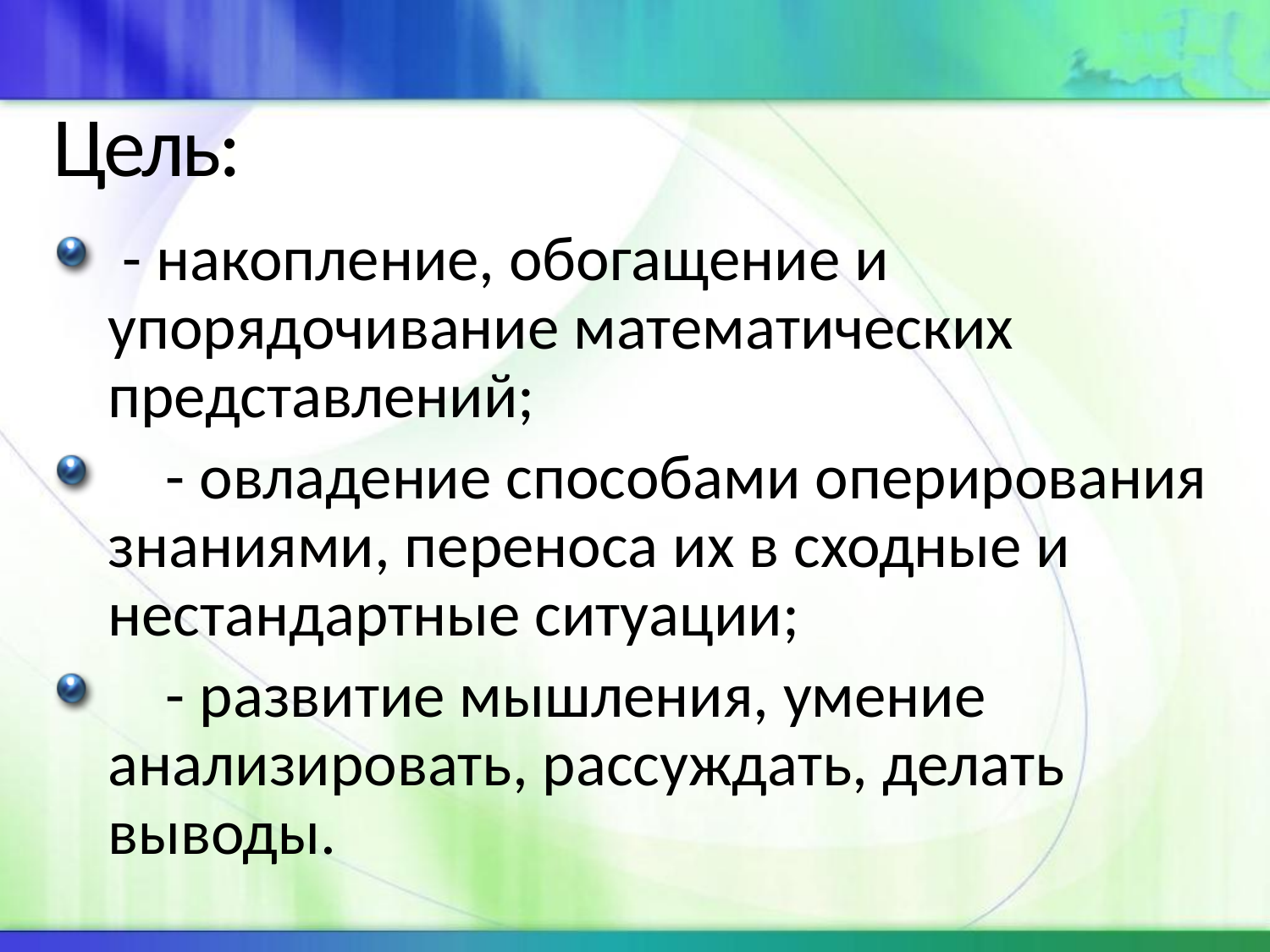

# Цель:
 - накопление, обогащение и упорядочивание математических представлений;
    - овладение способами оперирования знаниями, переноса их в сходные и нестандартные ситуации;
    - развитие мышления, умение анализировать, рассуждать, делать выводы.